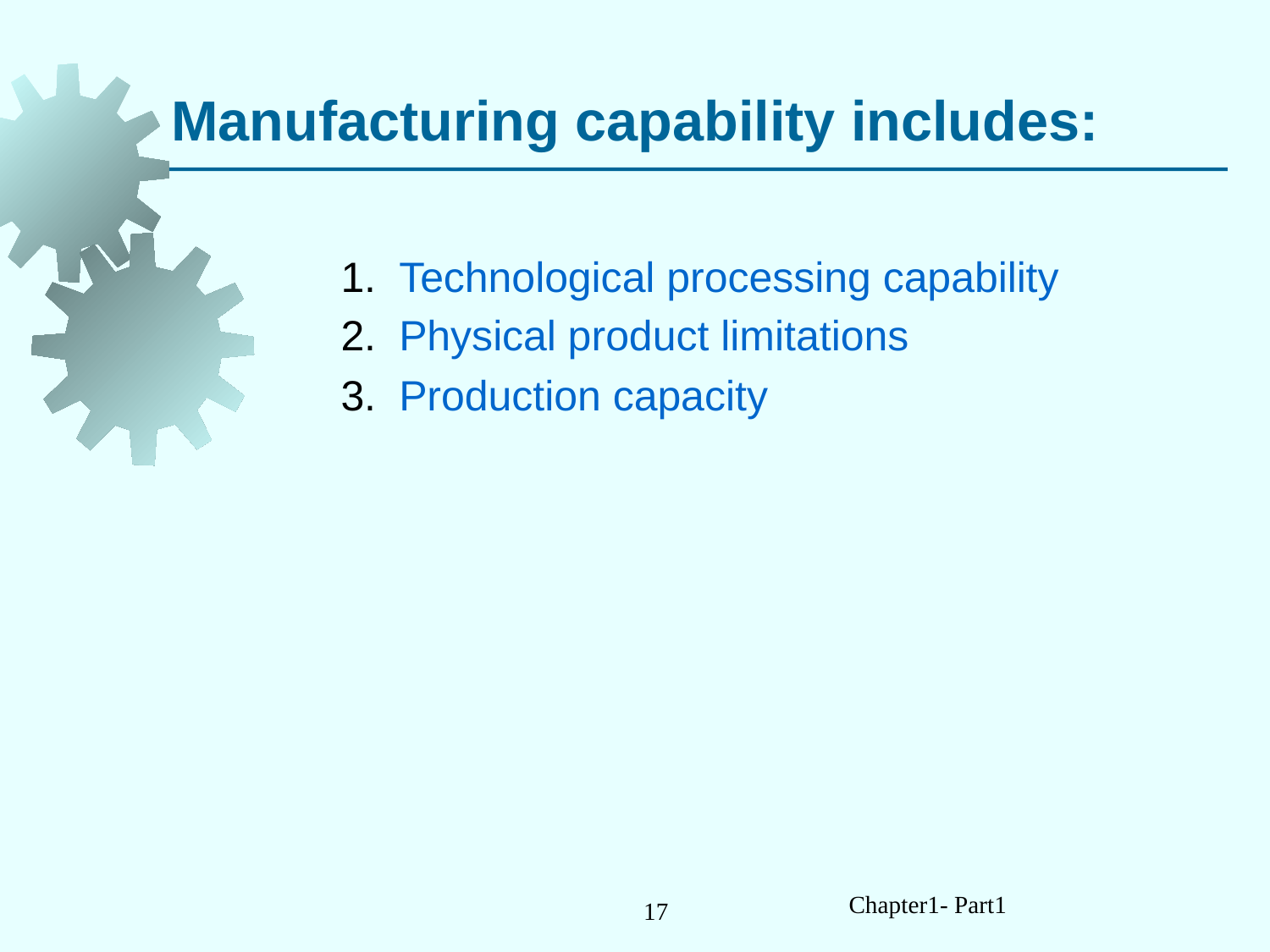

# Manufacturing capability includes:
Technological processing capability
Physical product limitations
Production capacity

Chapter1- Part1
17